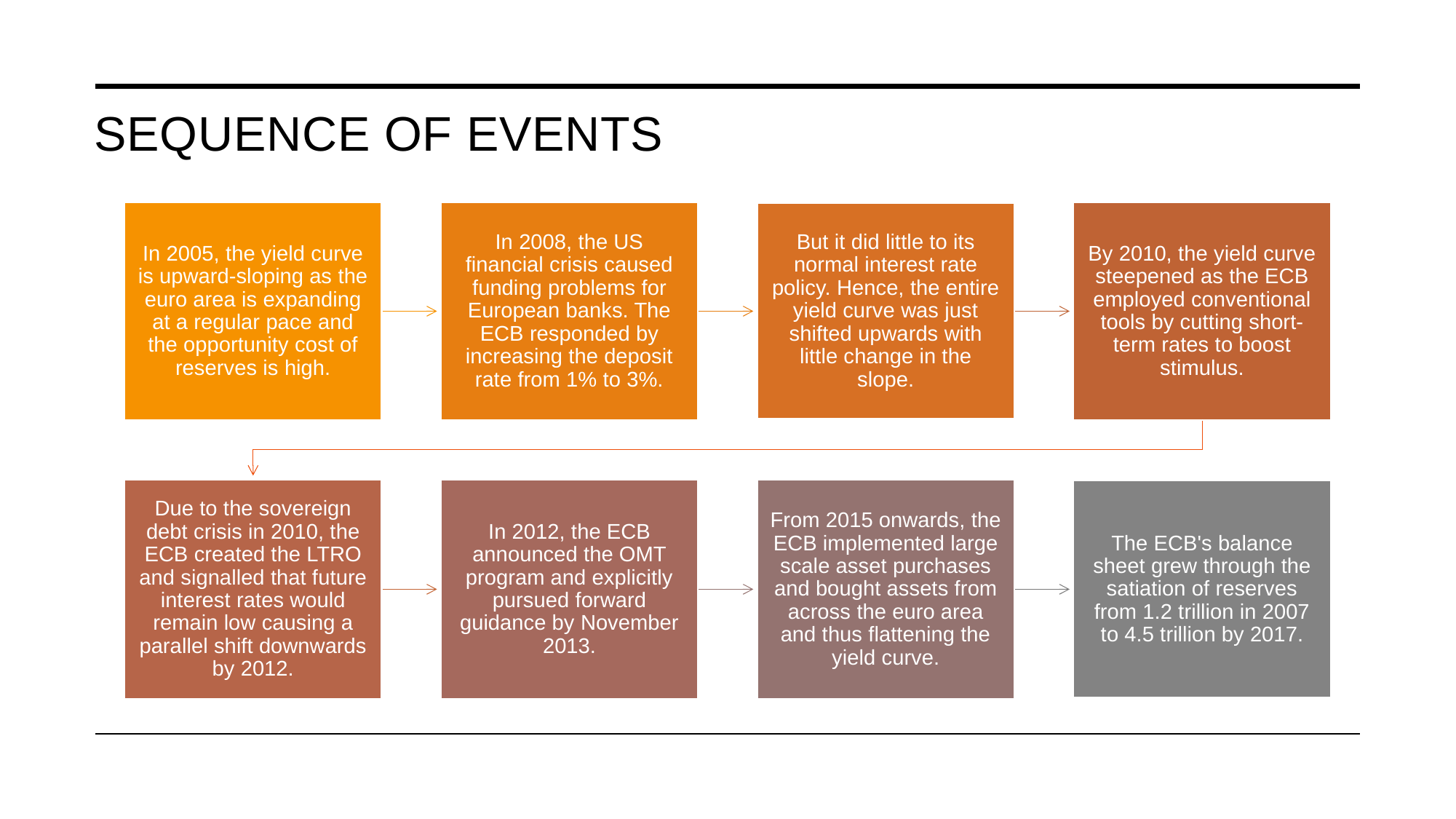

Sequence of events

In 2005, the yield curve is upward-sloping as the euro area is expanding at a regular pace and the opportunity cost of reserves is high.

In 2008, the US financial crisis caused funding problems for European banks. The ECB responded by increasing the deposit rate from 1% to 3%.

But it did little to its normal interest rate policy. Hence, the entire yield curve was just shifted upwards with little change in the slope.

By 2010, the yield curve steepened as the ECB employed conventional tools by cutting short-term rates to boost stimulus.

Due to the sovereign debt crisis in 2010, the ECB created the LTRO and signalled that future interest rates would remain low causing a parallel shift downwards by 2012.

In 2012, the ECB announced the OMT program and explicitly pursued forward guidance by November 2013.

From 2015 onwards, the ECB implemented large scale asset purchases and bought assets from across the euro area and thus flattening the yield curve.
The ECB's balance sheet grew through the satiation of reserves from 1.2 trillion in 2007 to 4.5 trillion by 2017.